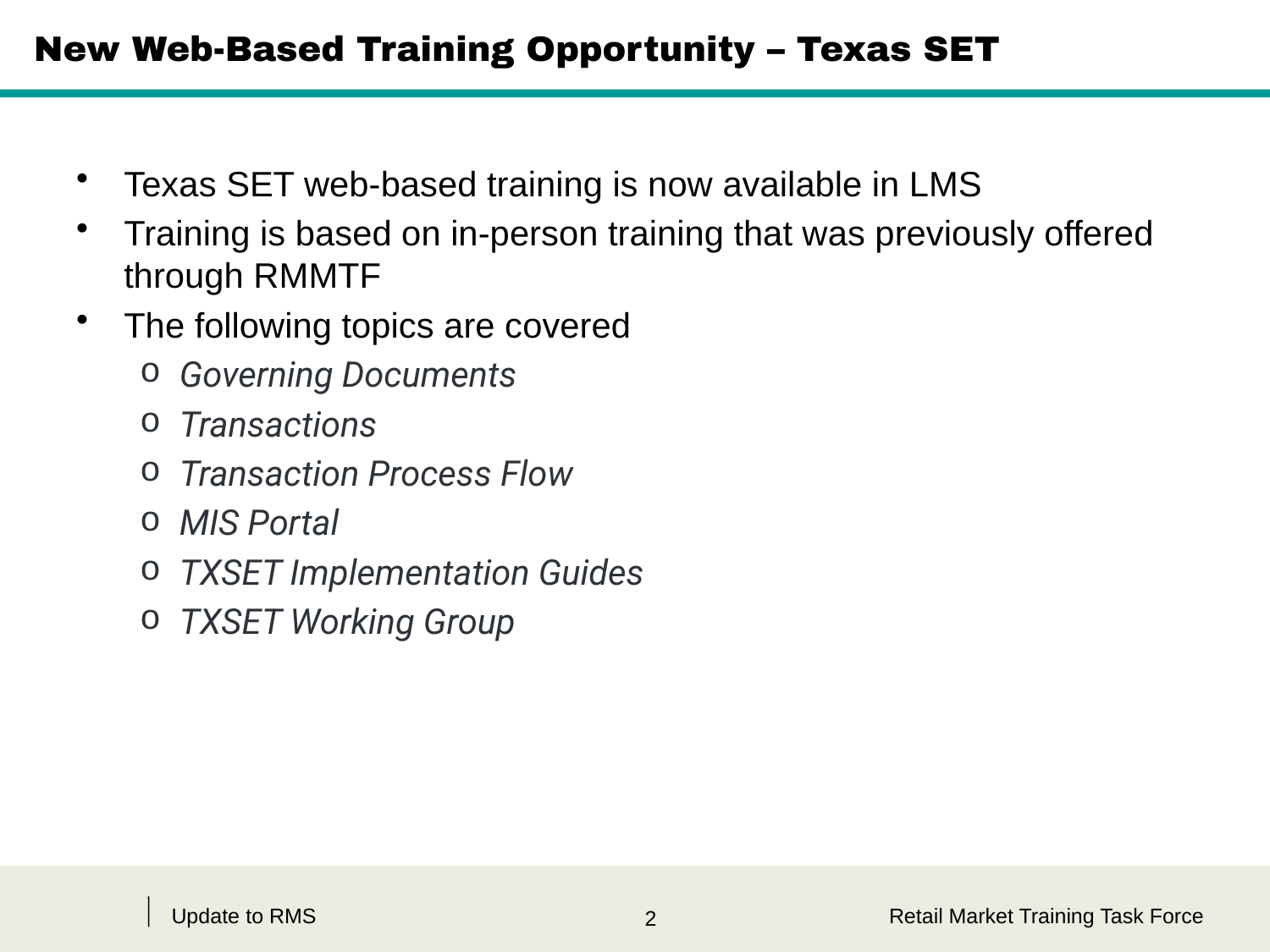

# New Web-Based Training Opportunity – Texas SET

Texas SET web-based training is now available in LMS
Training is based on in-person training that was previously offered through RMMTF
The following topics are covered
Governing Documents
Transactions
Transaction Process Flow
MIS Portal
TXSET Implementation Guides
TXSET Working Group

Update to RMS
Retail Market Training Task Force